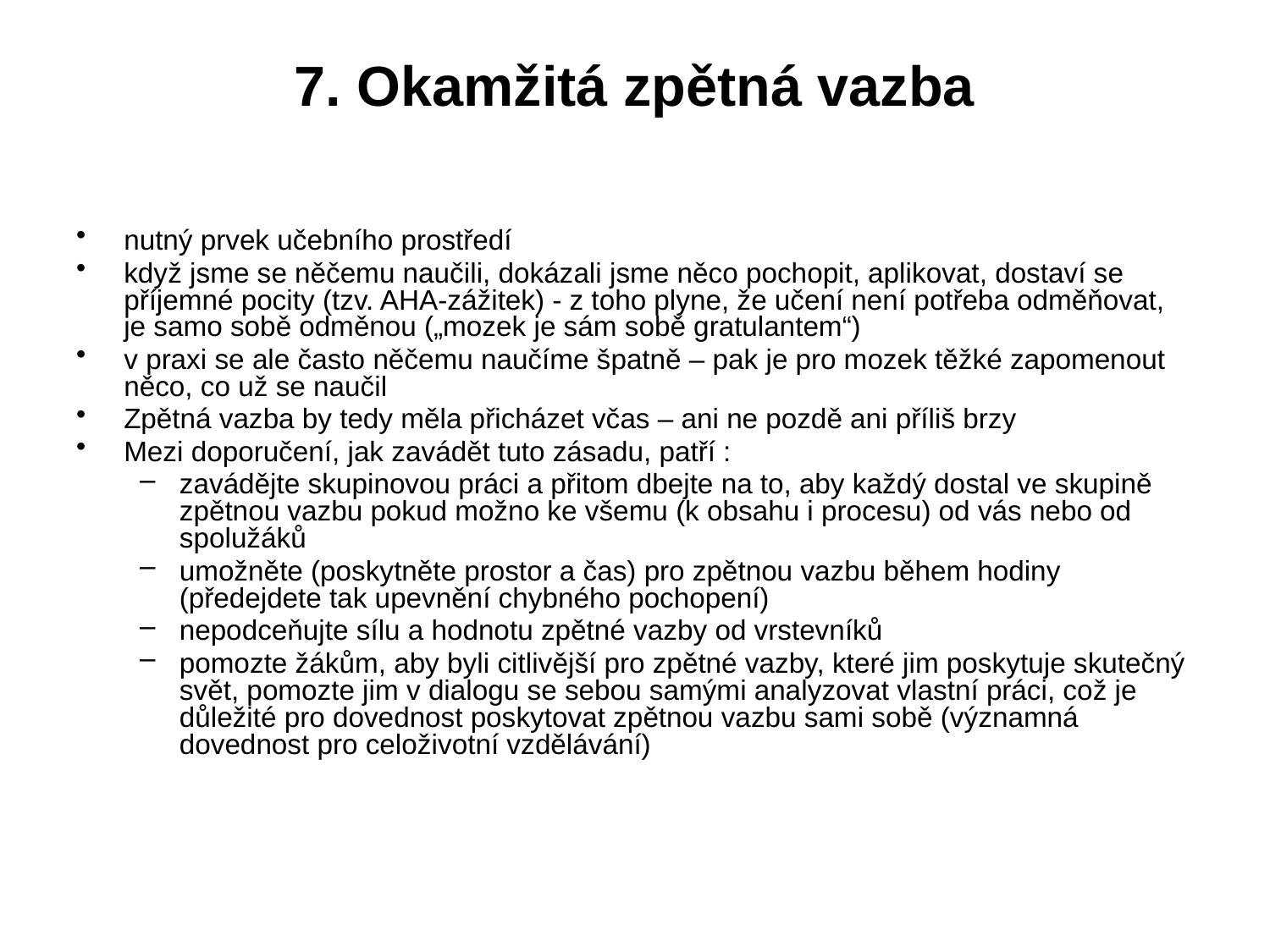

# 7. Okamžitá zpětná vazba
nutný prvek učebního prostředí
když jsme se něčemu naučili, dokázali jsme něco pochopit, aplikovat, dostaví se příjemné pocity (tzv. AHA-zážitek) - z toho plyne, že učení není potřeba odměňovat, je samo sobě odměnou („mozek je sám sobě gratulantem“)
v praxi se ale často něčemu naučíme špatně – pak je pro mozek těžké zapomenout něco, co už se naučil
Zpětná vazba by tedy měla přicházet včas – ani ne pozdě ani příliš brzy
Mezi doporučení, jak zavádět tuto zásadu, patří :
zavádějte skupinovou práci a přitom dbejte na to, aby každý dostal ve skupině zpětnou vazbu pokud možno ke všemu (k obsahu i procesu) od vás nebo od spolužáků
umožněte (poskytněte prostor a čas) pro zpětnou vazbu během hodiny (předejdete tak upevnění chybného pochopení)
nepodceňujte sílu a hodnotu zpětné vazby od vrstevníků
pomozte žákům, aby byli citlivější pro zpětné vazby, které jim poskytuje skutečný svět, pomozte jim v dialogu se sebou samými analyzovat vlastní práci, což je důležité pro dovednost poskytovat zpětnou vazbu sami sobě (významná dovednost pro celoživotní vzdělávání)